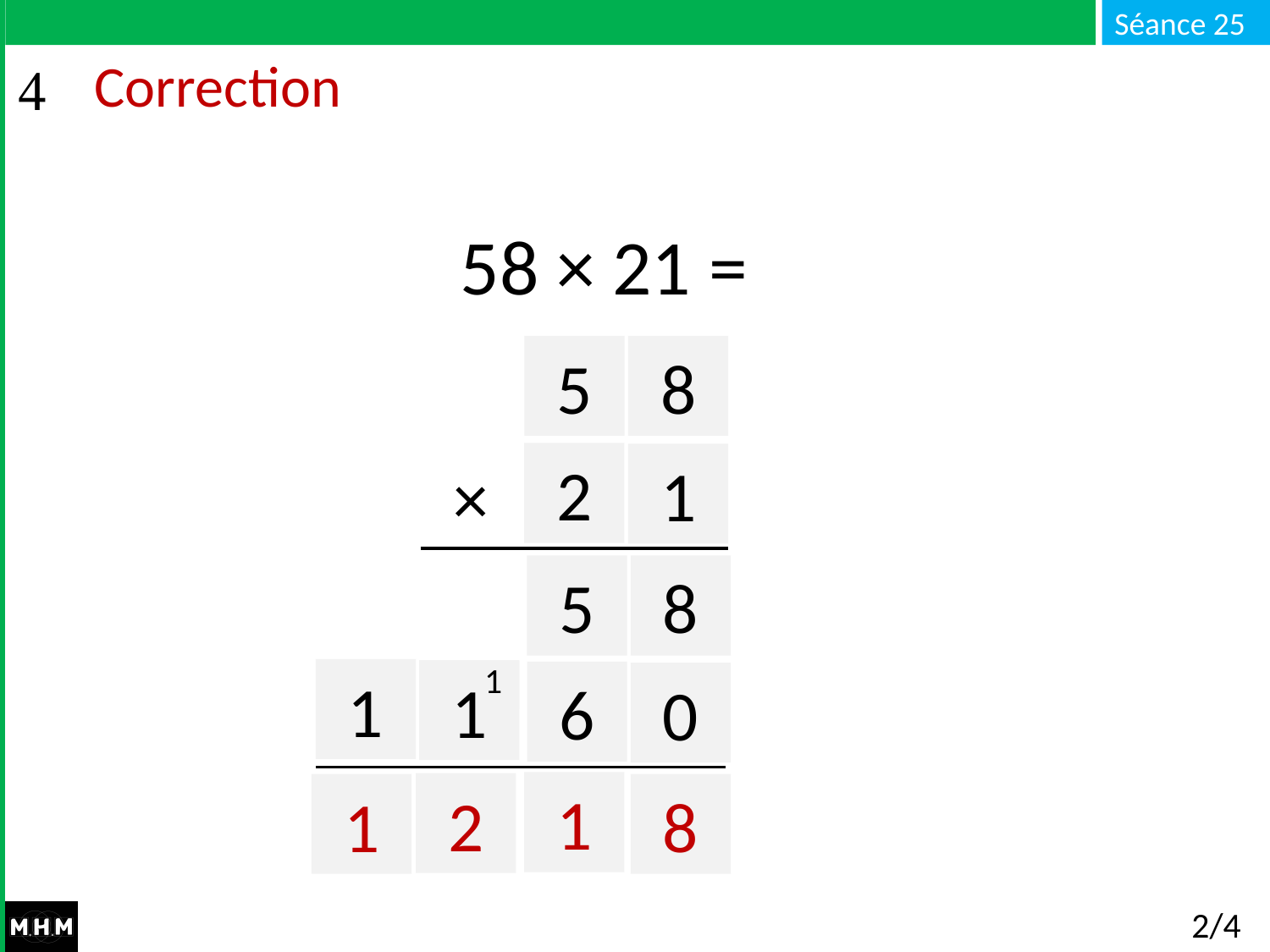

# Correction
 58 × 21 =
5
8
×
2
1
5
8
1
1
1
1
6
0
1
2
1
8
2/4